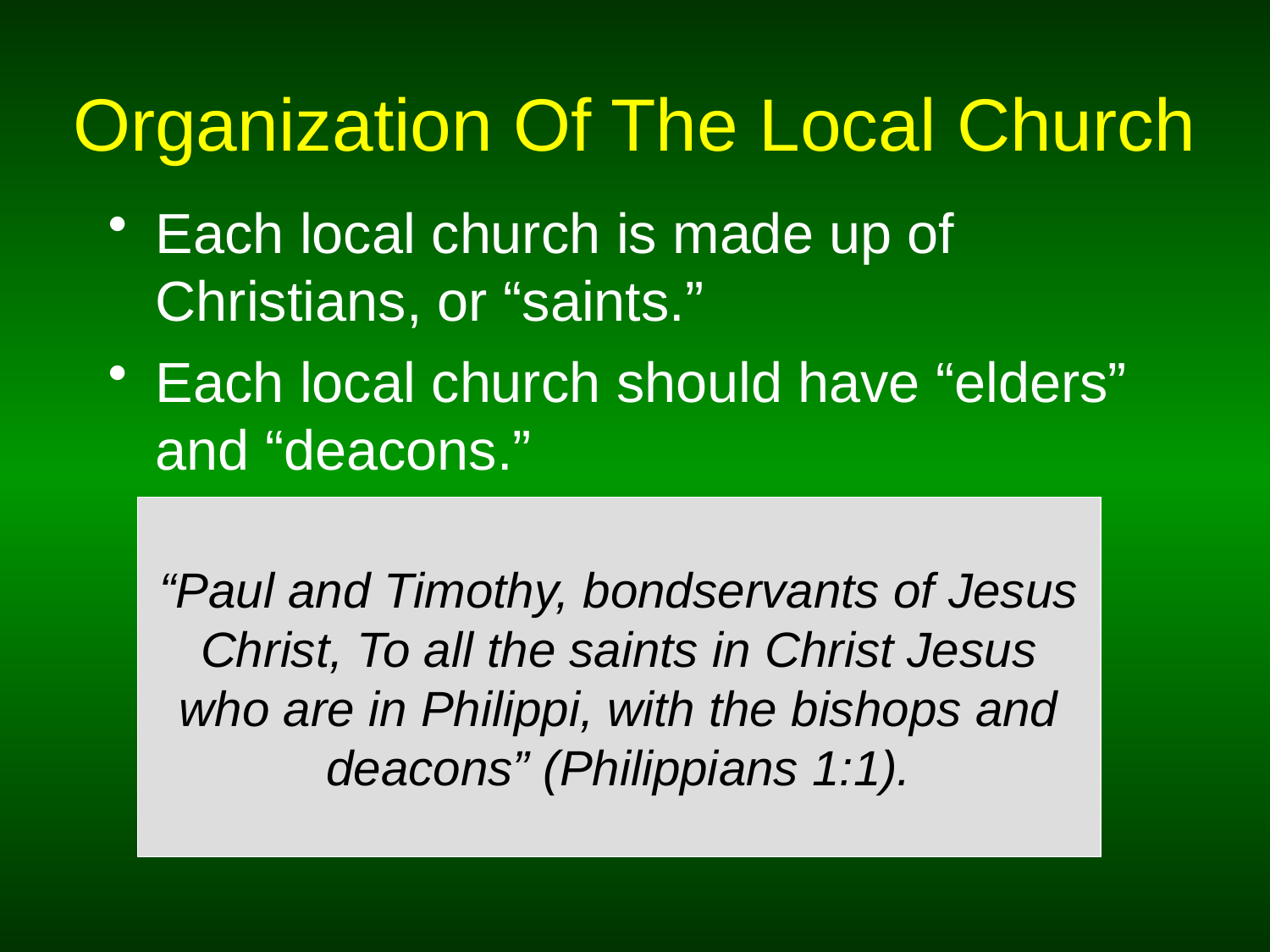

# Organization Of The Local Church
Each local church is made up of Christians, or “saints.”
Each local church should have “elders” and “deacons.”

“Paul and Timothy, bondservants of Jesus Christ, To all the saints in Christ Jesus who are in Philippi, with the bishops and deacons” (Philippians 1:1).